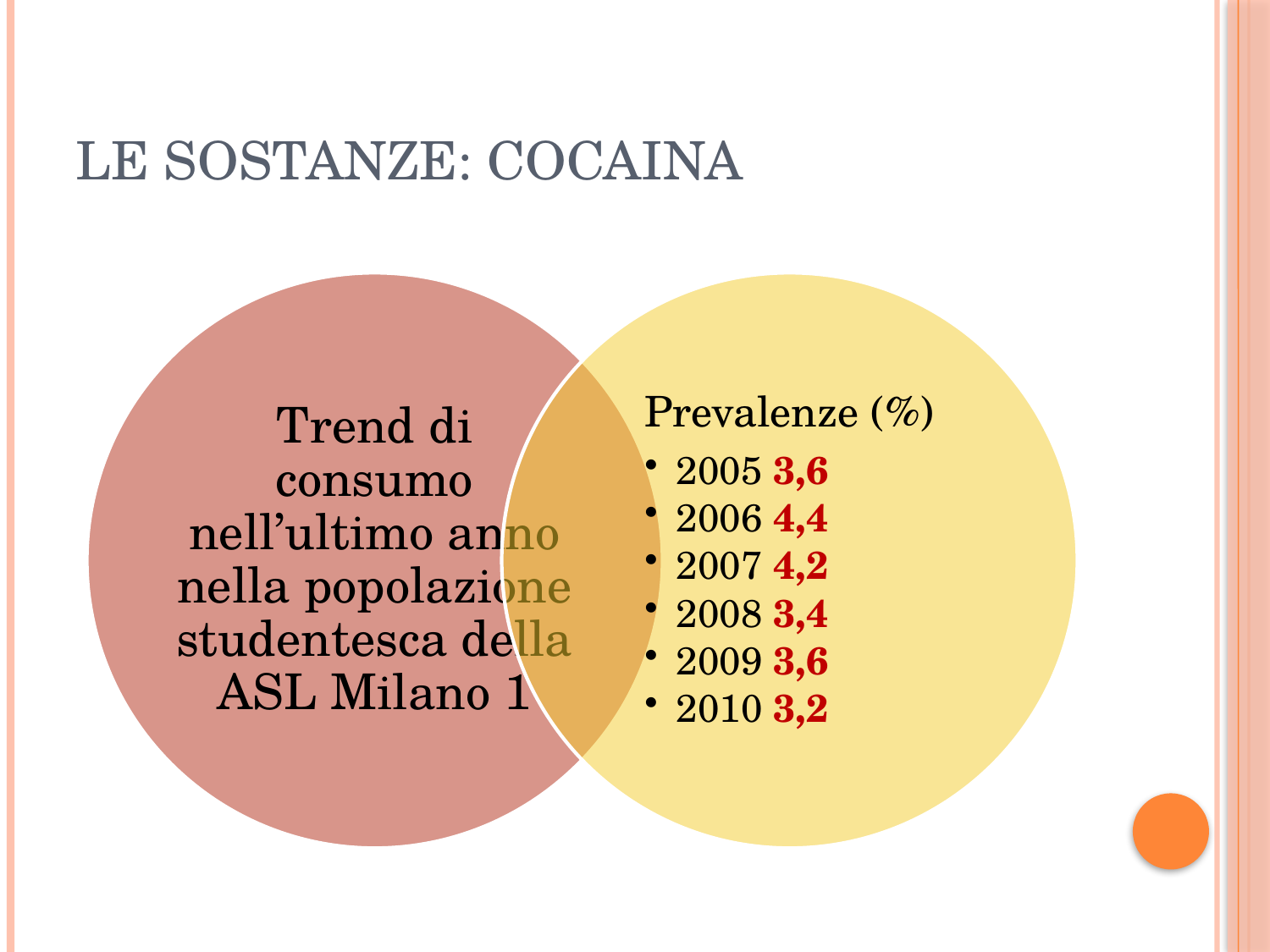

# Le sostanze: cocaina
Trend di consumo nell’ultimo anno nella popolazione studentesca della ASL Milano 1
Prevalenze (%)
2005 3,6
2006 4,4
2007 4,2
2008 3,4
2009 3,6
2010 3,2